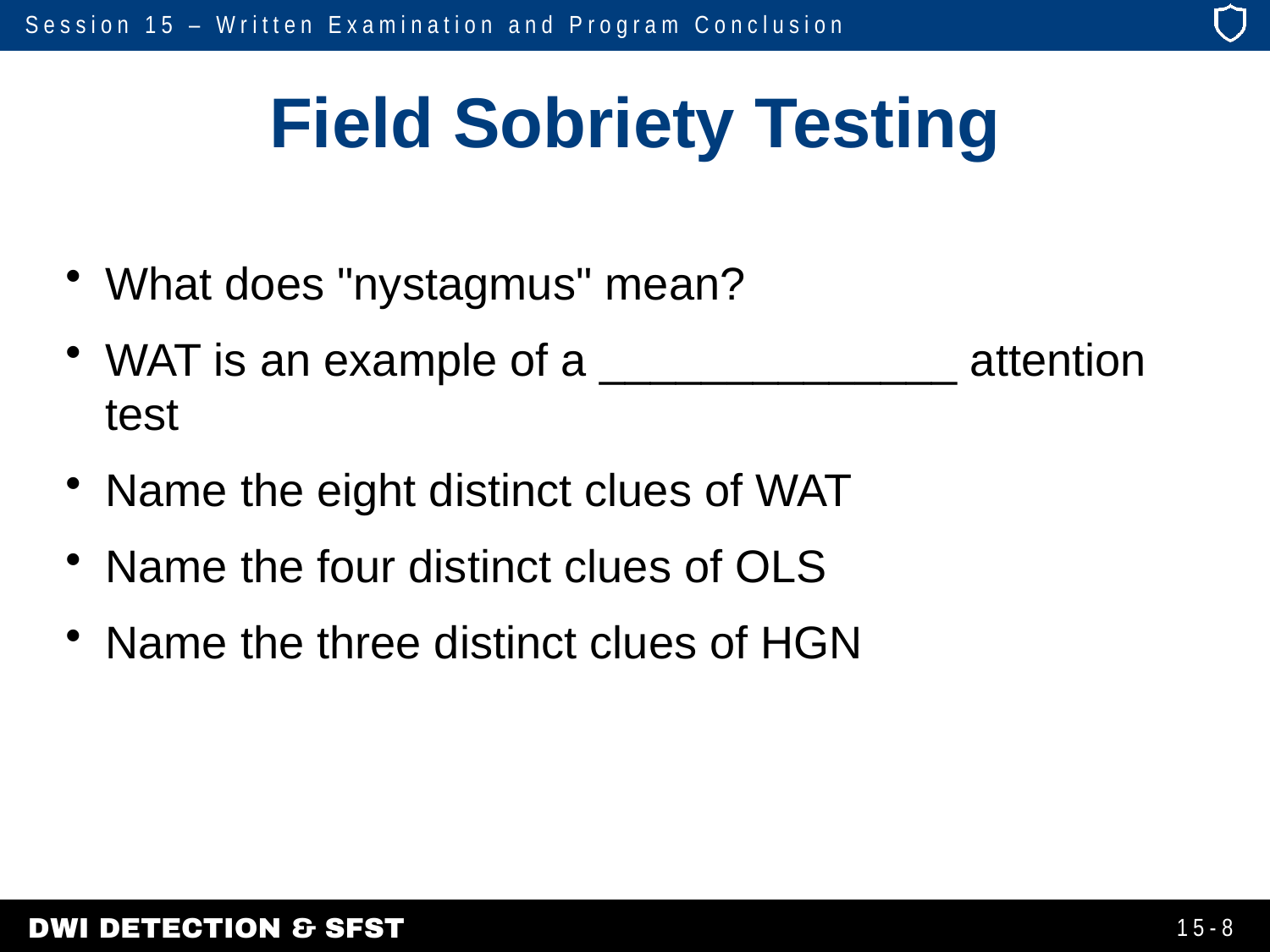

# Field Sobriety Testing
What does "nystagmus" mean?
WAT is an example of a ______________ attention test
Name the eight distinct clues of WAT
Name the four distinct clues of OLS
Name the three distinct clues of HGN
15-8